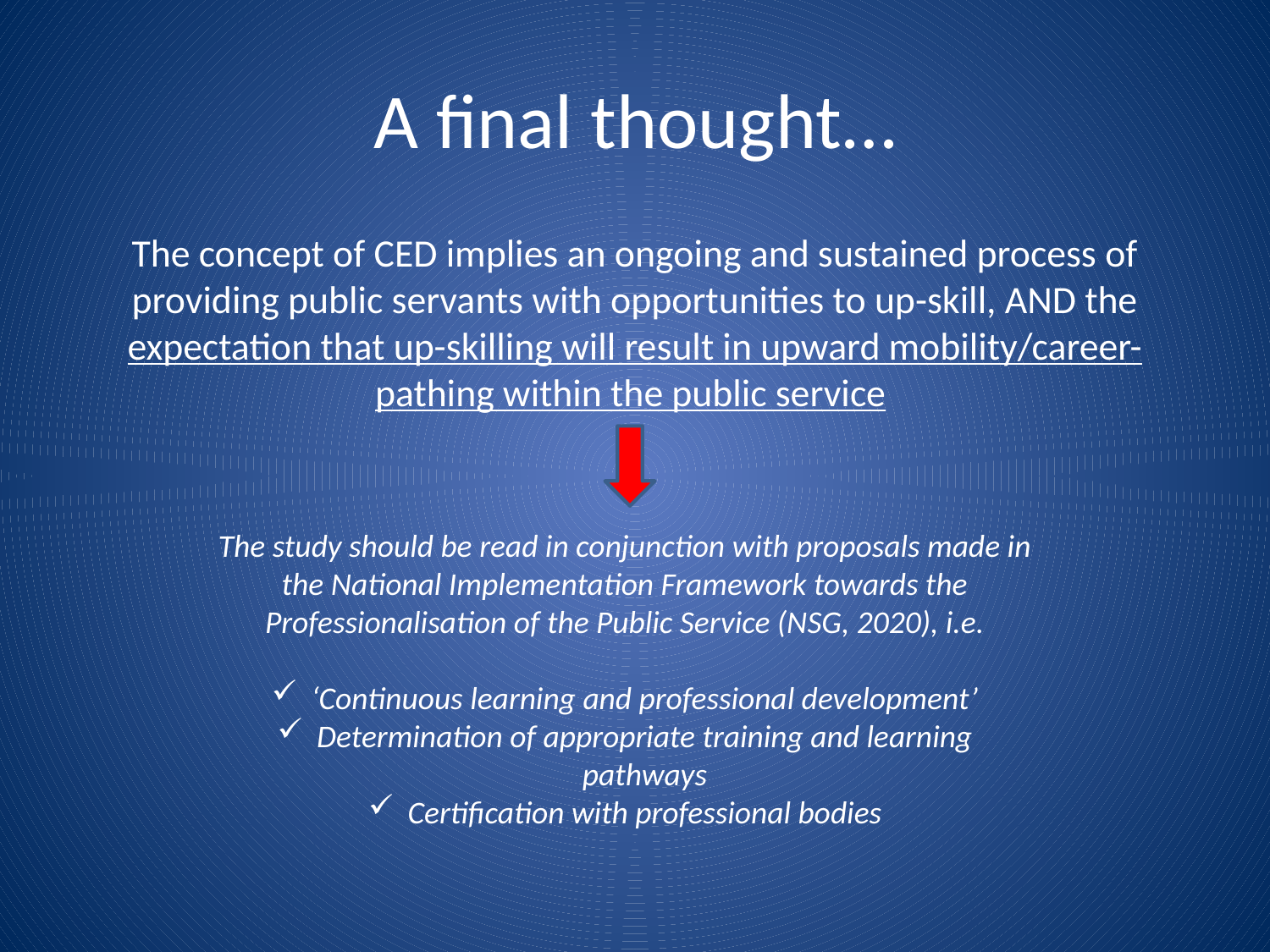

# A final thought…
The concept of CED implies an ongoing and sustained process of providing public servants with opportunities to up-skill, AND the expectation that up-skilling will result in upward mobility/career-pathing within the public service

The study should be read in conjunction with proposals made in the National Implementation Framework towards the Professionalisation of the Public Service (NSG, 2020), i.e.

‘Continuous learning and professional development’
Determination of appropriate training and learning pathways
Certification with professional bodies